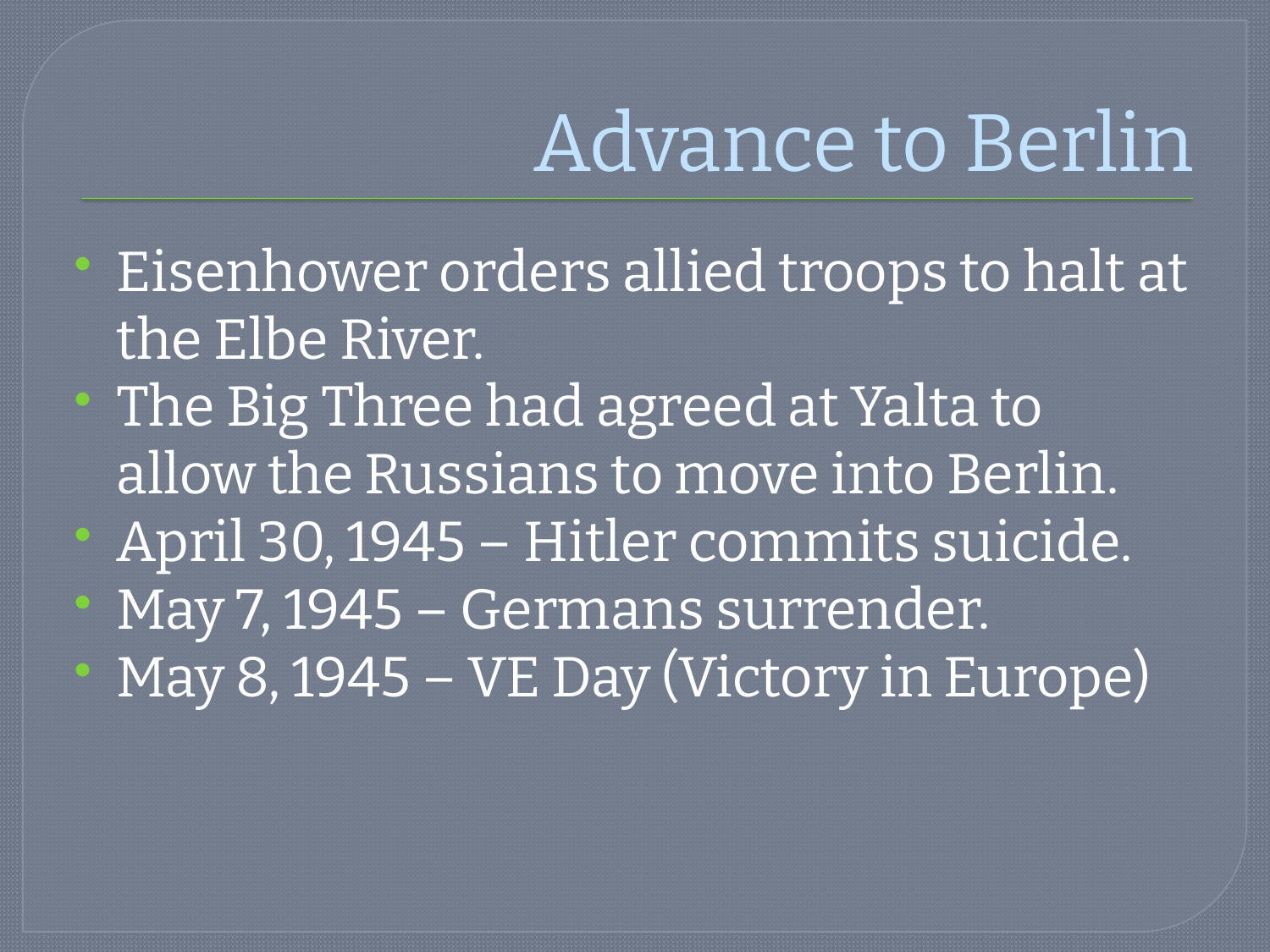

# Advance to Berlin
Eisenhower orders allied troops to halt at the Elbe River.
The Big Three had agreed at Yalta to allow the Russians to move into Berlin.
April 30, 1945 – Hitler commits suicide.
May 7, 1945 – Germans surrender.
May 8, 1945 – VE Day (Victory in Europe)